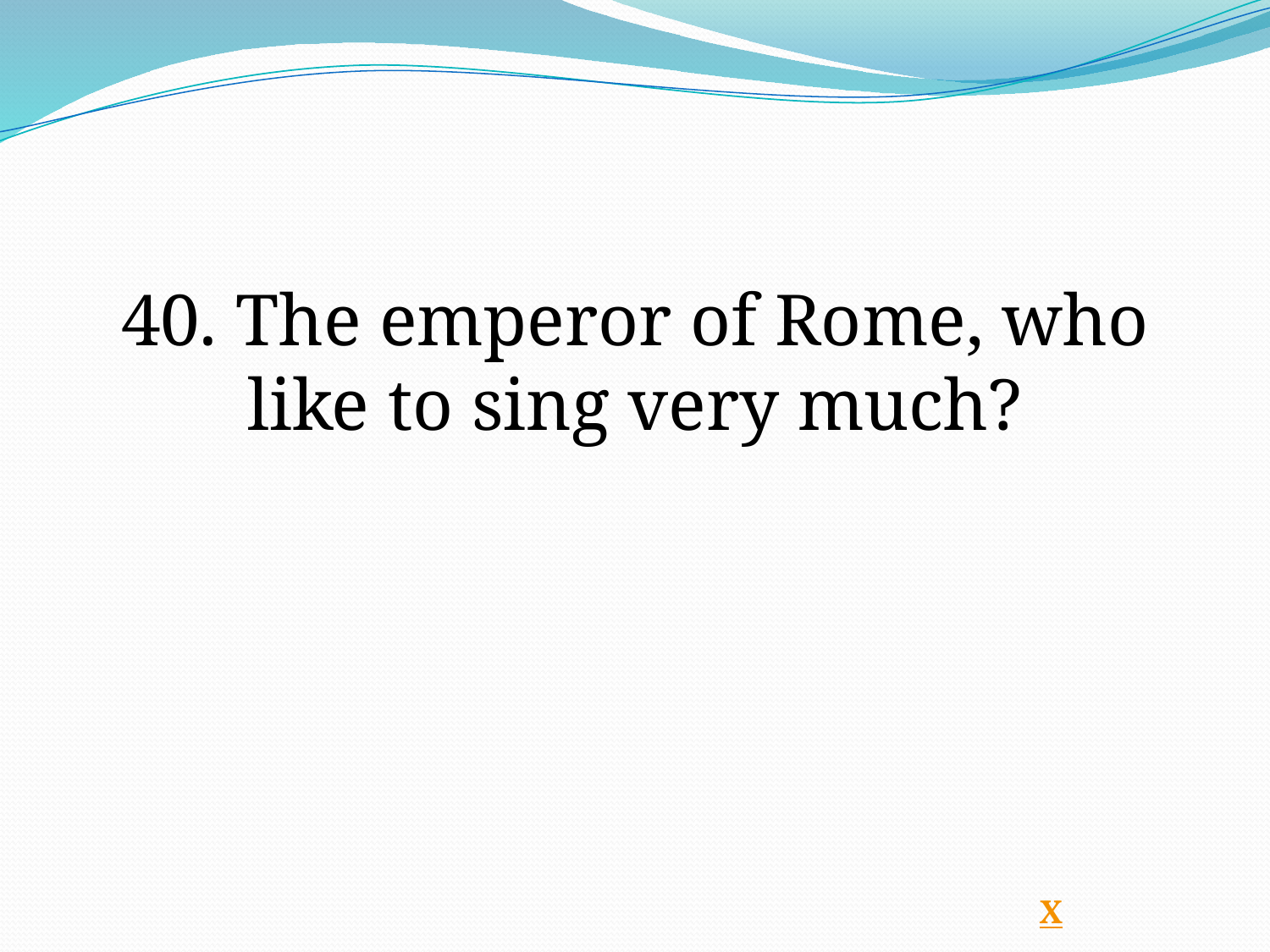

40. The emperor of Rome, who like to sing very much?
Х